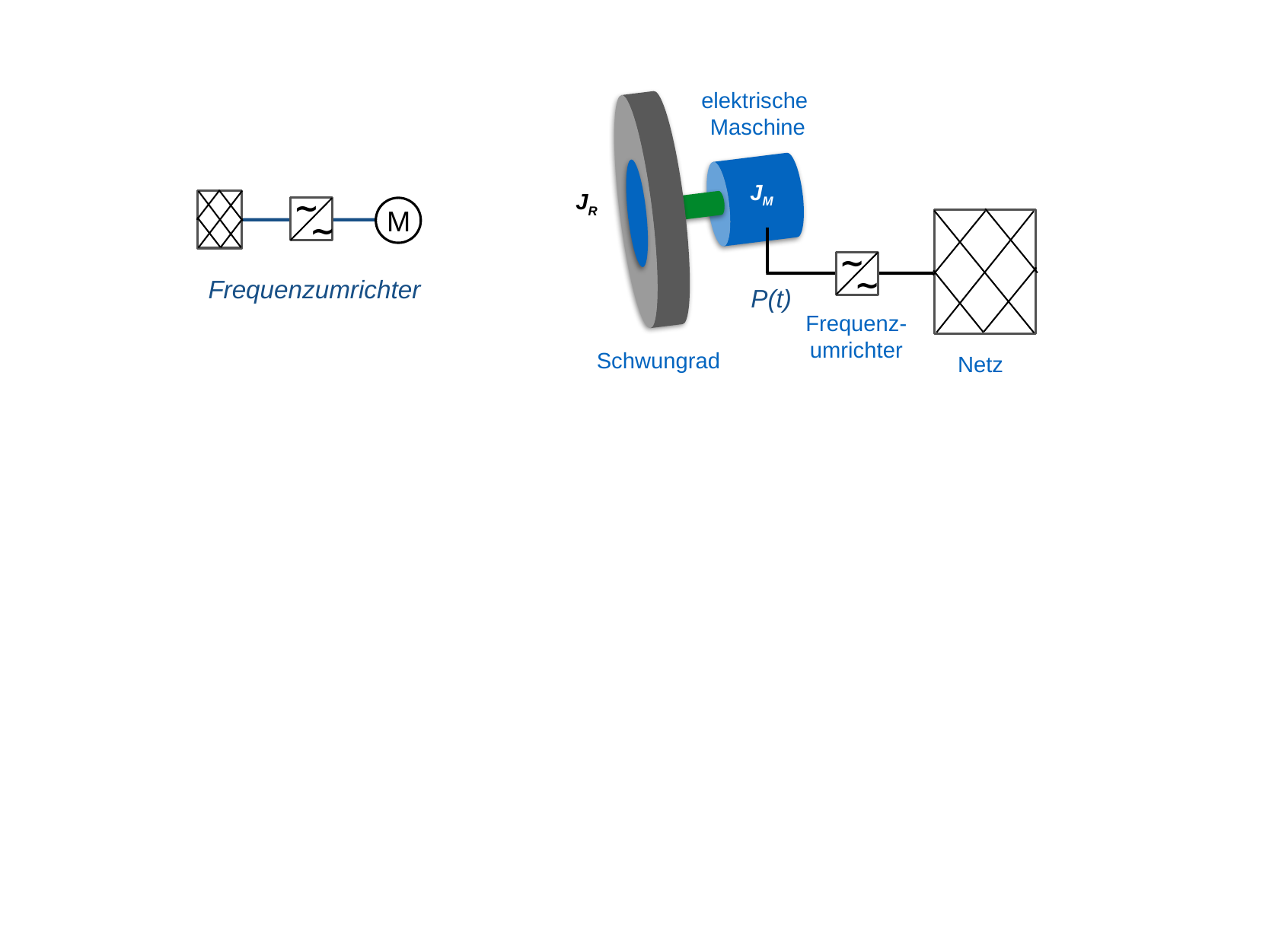

elektrische
Maschine

JM

JR

∼

∼
P(t)
Frequenz-umrichter
Schwungrad
Netz
∼

∼

M

Frequenzumrichter